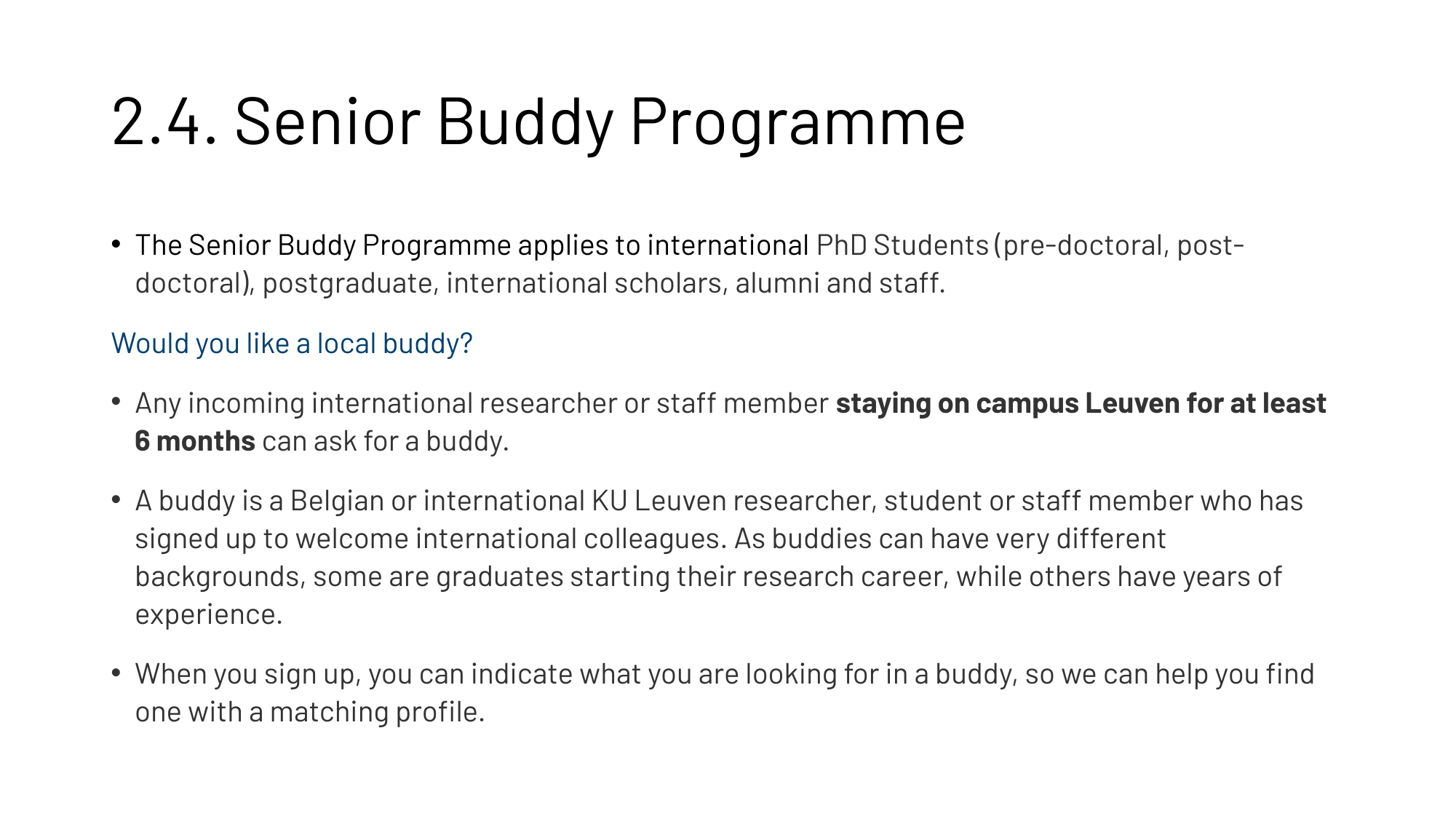

# 2.4. Senior Buddy Programme
The Senior Buddy Programme applies to international PhD Students (pre-doctoral, post-doctoral), postgraduate, international scholars, alumni and staff.
Would you like a local buddy?
Any incoming international researcher or staff member staying on campus Leuven for at least 6 months can ask for a buddy.
A buddy is a Belgian or international KU Leuven researcher, student or staff member who has signed up to welcome international colleagues. As buddies can have very different backgrounds, some are graduates starting their research career, while others have years of experience.
When you sign up, you can indicate what you are looking for in a buddy, so we can help you find one with a matching profile.